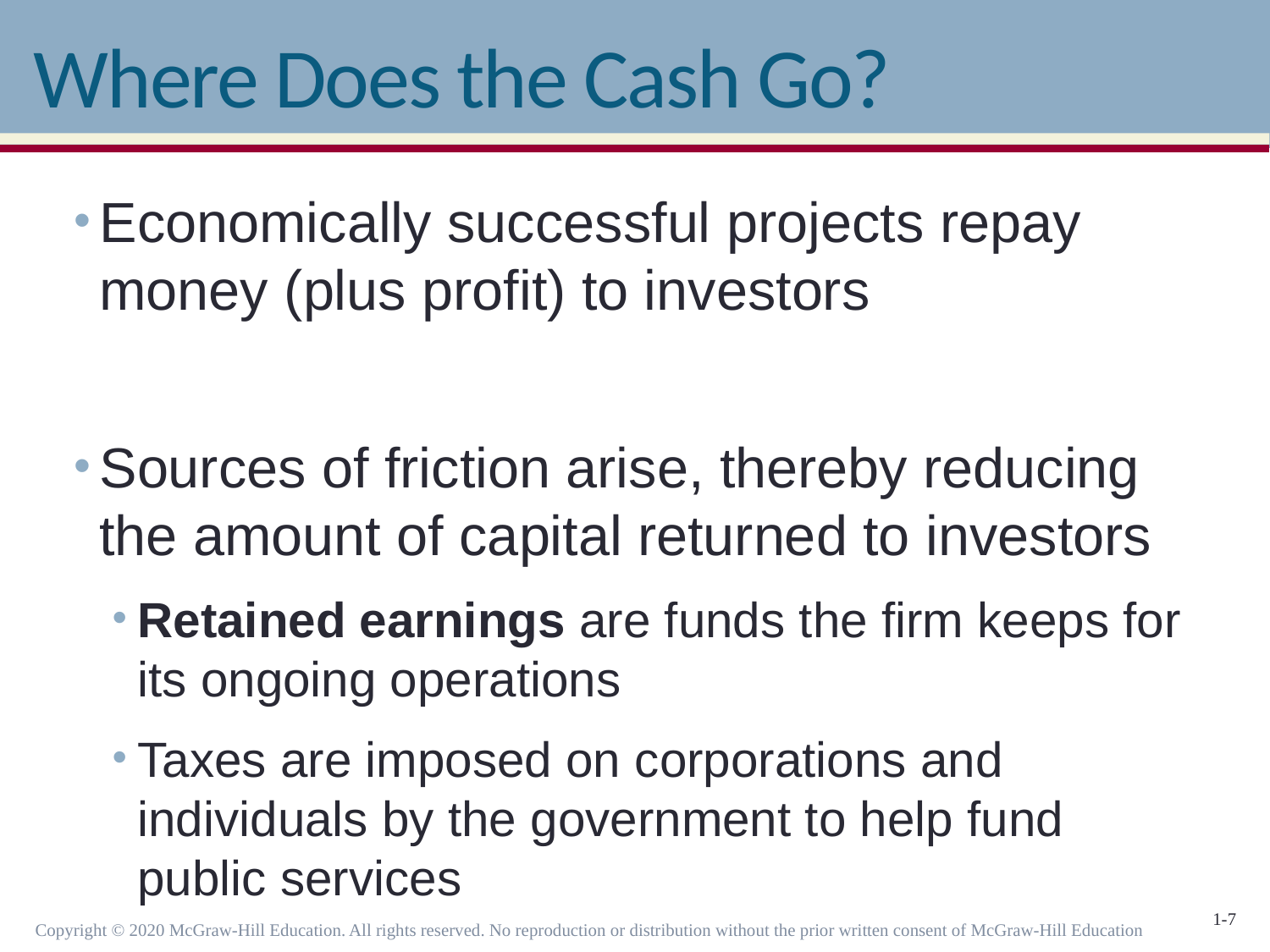

# Where Does the Cash Go?
Economically successful projects repay money (plus profit) to investors

Sources of friction arise, thereby reducing the amount of capital returned to investors
Retained earnings are funds the firm keeps for its ongoing operations
Taxes are imposed on corporations and individuals by the government to help fund public services
Copyright © 2020 McGraw-Hill Education. All rights reserved. No reproduction or distribution without the prior written consent of McGraw-Hill Education